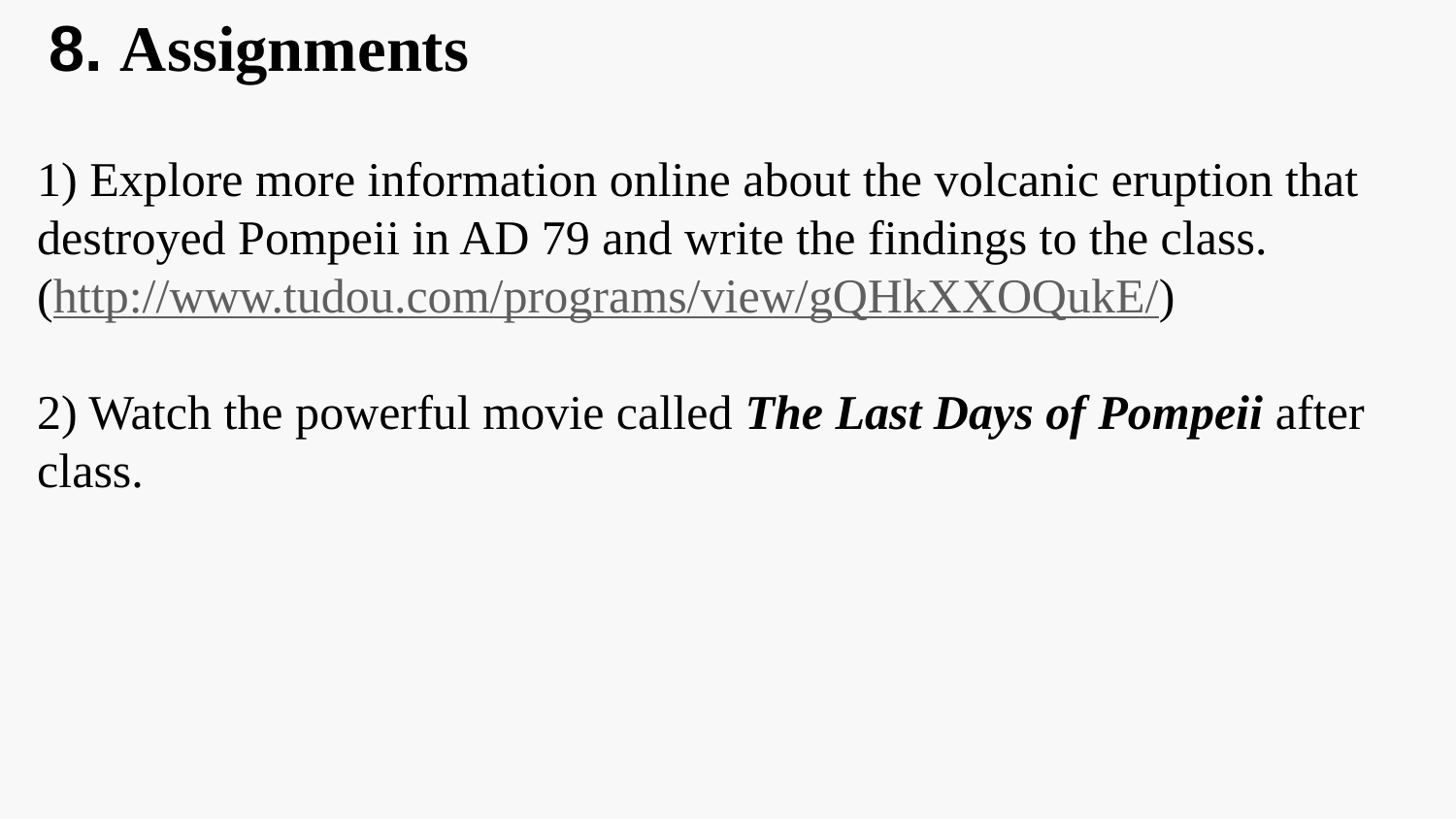

8. Assignments
1) Explore more information online about the volcanic eruption that destroyed Pompeii in AD 79 and write the findings to the class.
(http://www.tudou.com/programs/view/gQHkXXOQukE/)

2) Watch the powerful movie called The Last Days of Pompeii after class.